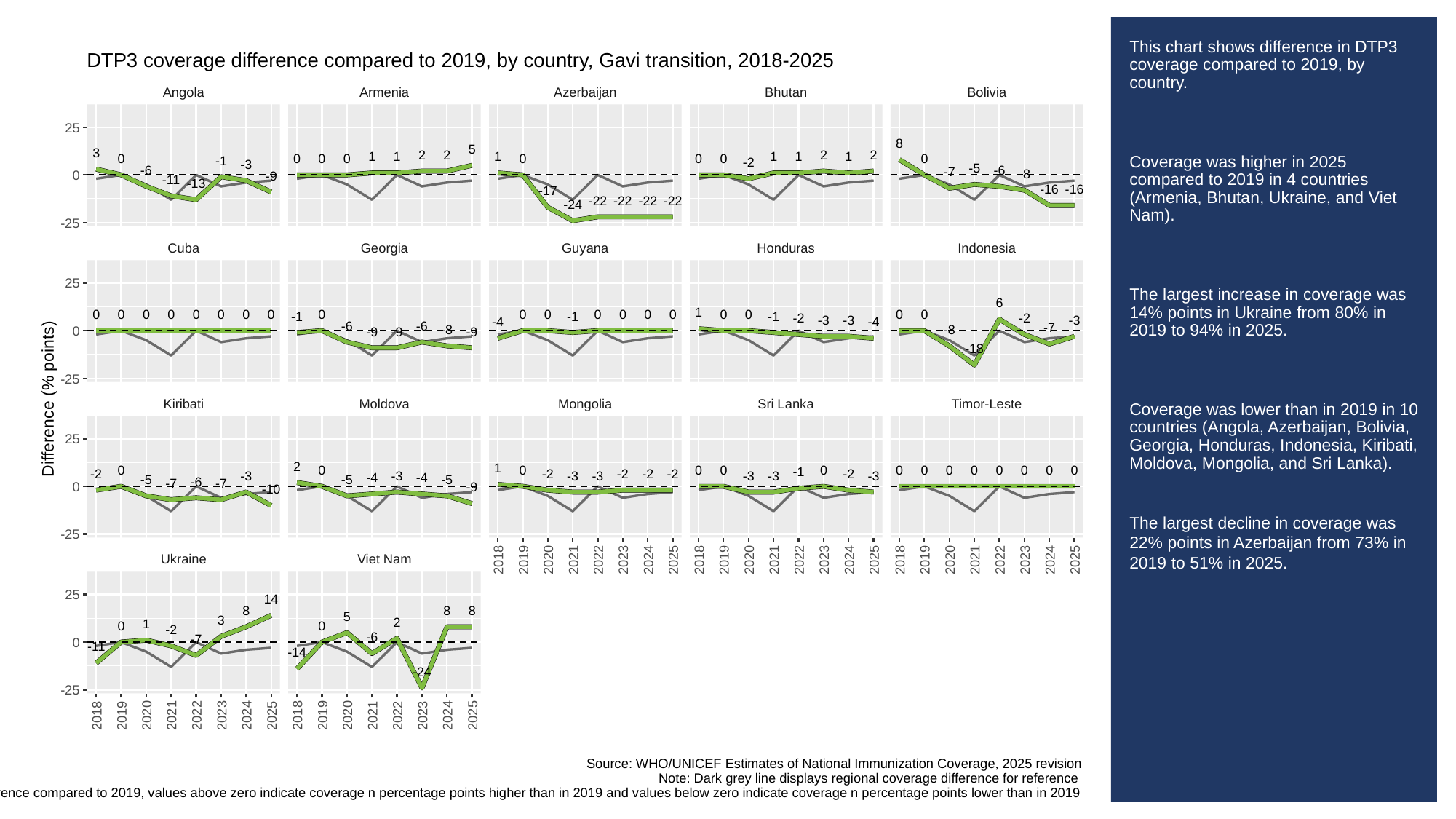

# This chart shows difference in DTP3 coverage compared to 2019, by country.

Coverage was higher in 2025 compared to 2019 in 4 countries (Armenia, Bhutan, Ukraine, and Viet Nam).

The largest increase in coverage was 14% points in Ukraine from 80% in 2019 to 94% in 2025.

Coverage was lower than in 2019 in 10 countries (Angola, Azerbaijan, Bolivia, Georgia, Honduras, Indonesia, Kiribati, Moldova, Mongolia, and Sri Lanka).

The largest decline in coverage was 22% points in Azerbaijan from 73% in 2019 to 51% in 2025.

DTP3 coverage difference compared to 2019, by country, Gavi transition, 2018-2025
Angola
Armenia
Azerbaijan
Bhutan
Bolivia

25

8
5
3
2
2
2
2

1
1
1
1
1
1
0
0
0
0
0
0
0
0
-1
-2
-3

-5
-6
-6

-7
-8

0
-9

-11

-13
-16
-16
-17
-22
-22
-22
-22

-24
-25

Cuba
Georgia
Guyana
Honduras
Indonesia

25

6

1
0
0
0
0
0
0
0
0
0
0
0
0
0
0
0
0
0
0
0
-1
-1
-1
-2
-2
-3
-3
-3
-4
-4

-6
-6
-7
-8
-8
0
-9
-9
-9

-18

-25

Difference (% points)
Kiribati
Moldova
Mongolia
Sri Lanka
Timor-Leste

25

2

1
0
0
0
0
0
0
0
0
0
0
0
0
0
0
-1
-2
-2
-2
-2
-2
-2
-3
-3
-3
-3
-3
-3
-3
-4
-4
-5
-5
-5
-6
-7
-7
0
-9

-10

-25

Ukraine
Viet Nam
2018
2019
2020
2021
2022
2023
2024
2025
2018
2019
2020
2021
2022
2023
2024
2025
2018
2019
2020
2021
2022
2023
2024
2025

25
14

8
8
8
5
3

2

1
0
0
-2

-6
-7
0
-11

-14

-24
-25

2018
2019
2020
2021
2022
2023
2024
2025
2018
2019
2020
2021
2022
2023
2024
2025
Source: WHO/UNICEF Estimates of National Immunization Coverage, 2025 revision
Note: Dark grey line displays regional coverage difference for reference
When looking at coverage difference compared to 2019, values above zero indicate coverage n percentage points higher than in 2019 and values below zero indicate coverage n percentage points lower than in 2019